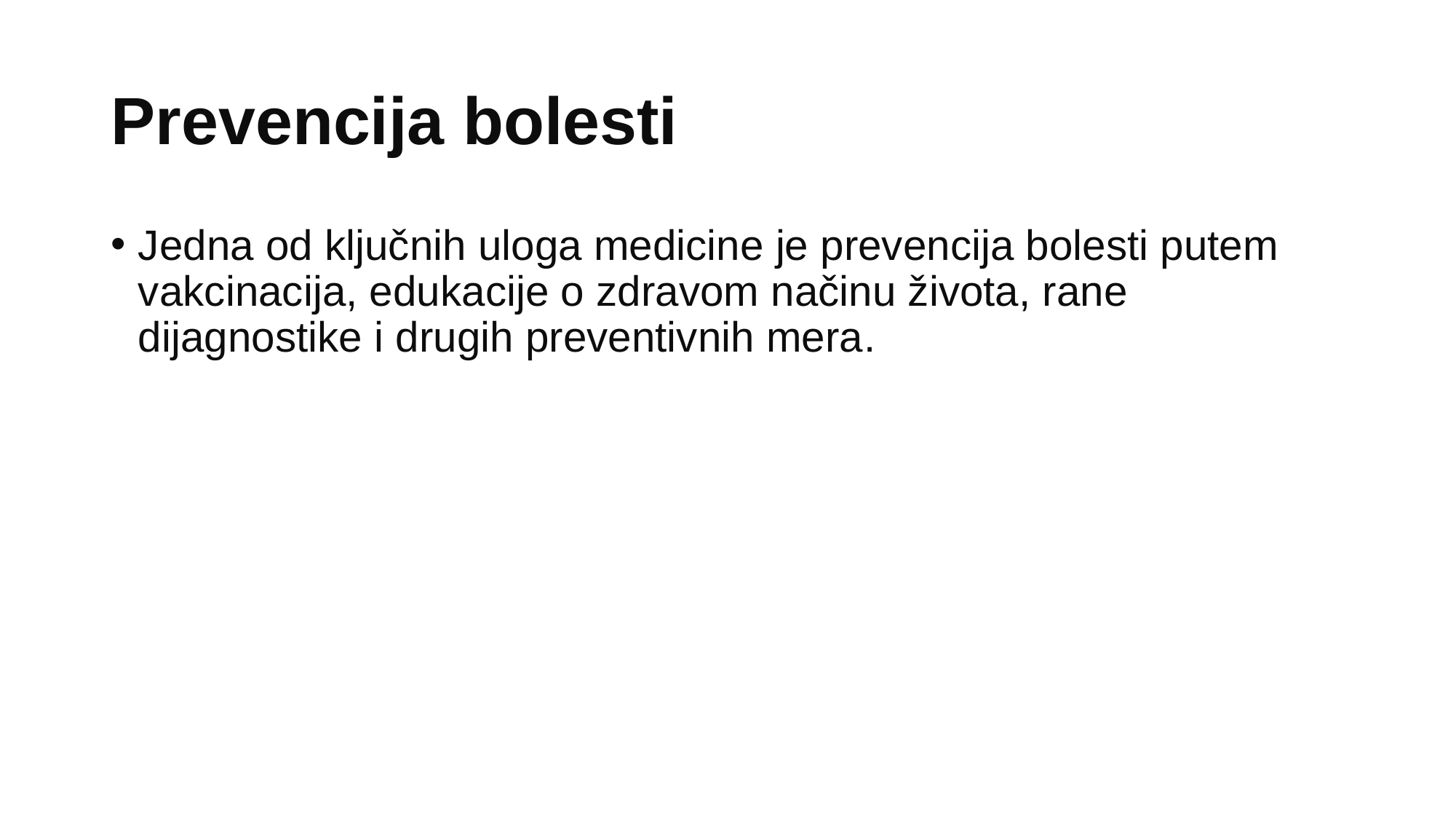

# Prevencija bolesti
Jedna od ključnih uloga medicine je prevencija bolesti putem vakcinacija, edukacije o zdravom načinu života, rane dijagnostike i drugih preventivnih mera.